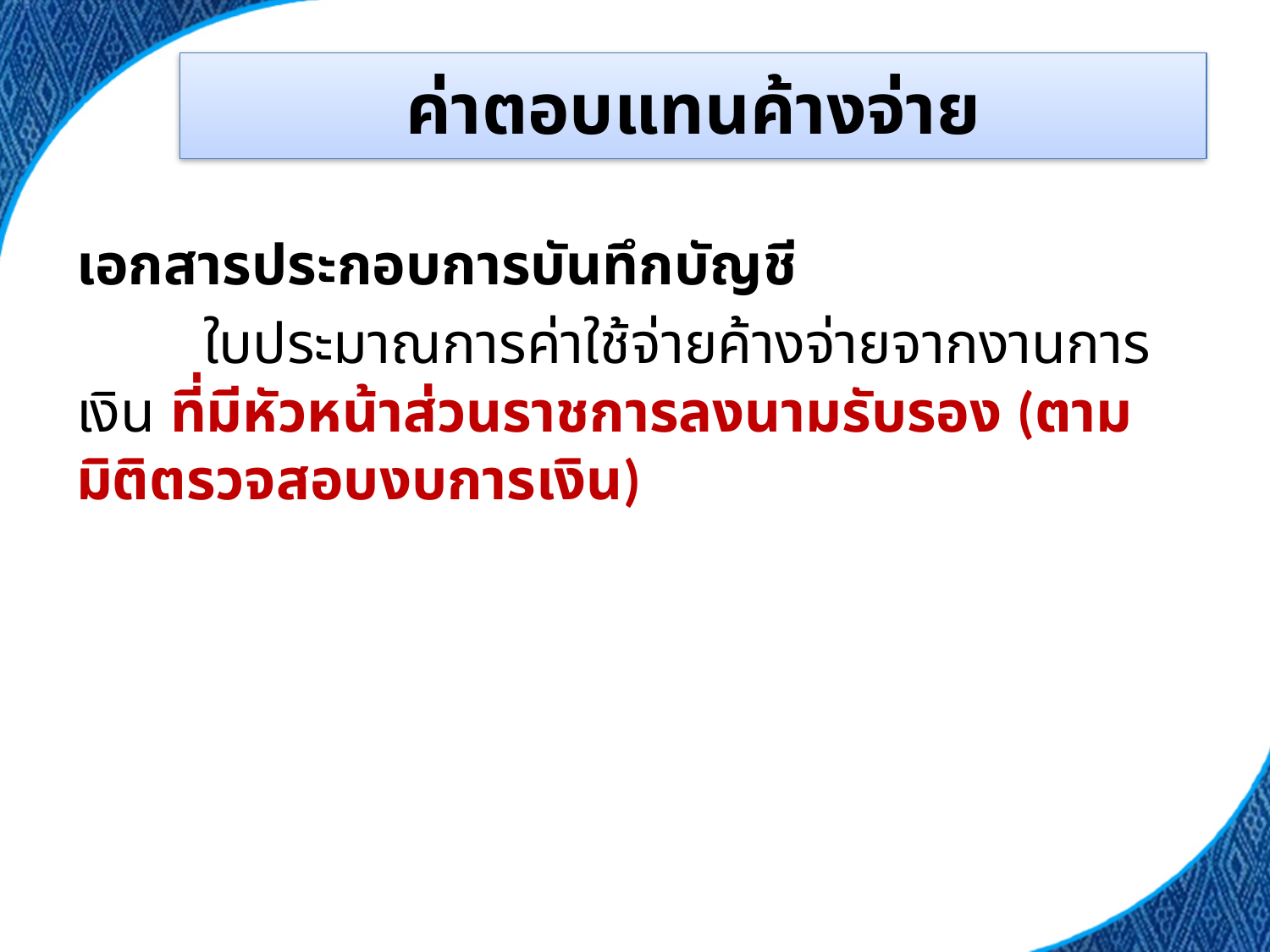

# ค่าตอบแทนค้างจ่าย
เอกสารประกอบการบันทึกบัญชี
	ใบประมาณการค่าใช้จ่ายค้างจ่ายจากงานการเงิน ที่มีหัวหน้าส่วนราชการลงนามรับรอง (ตามมิติตรวจสอบงบการเงิน)